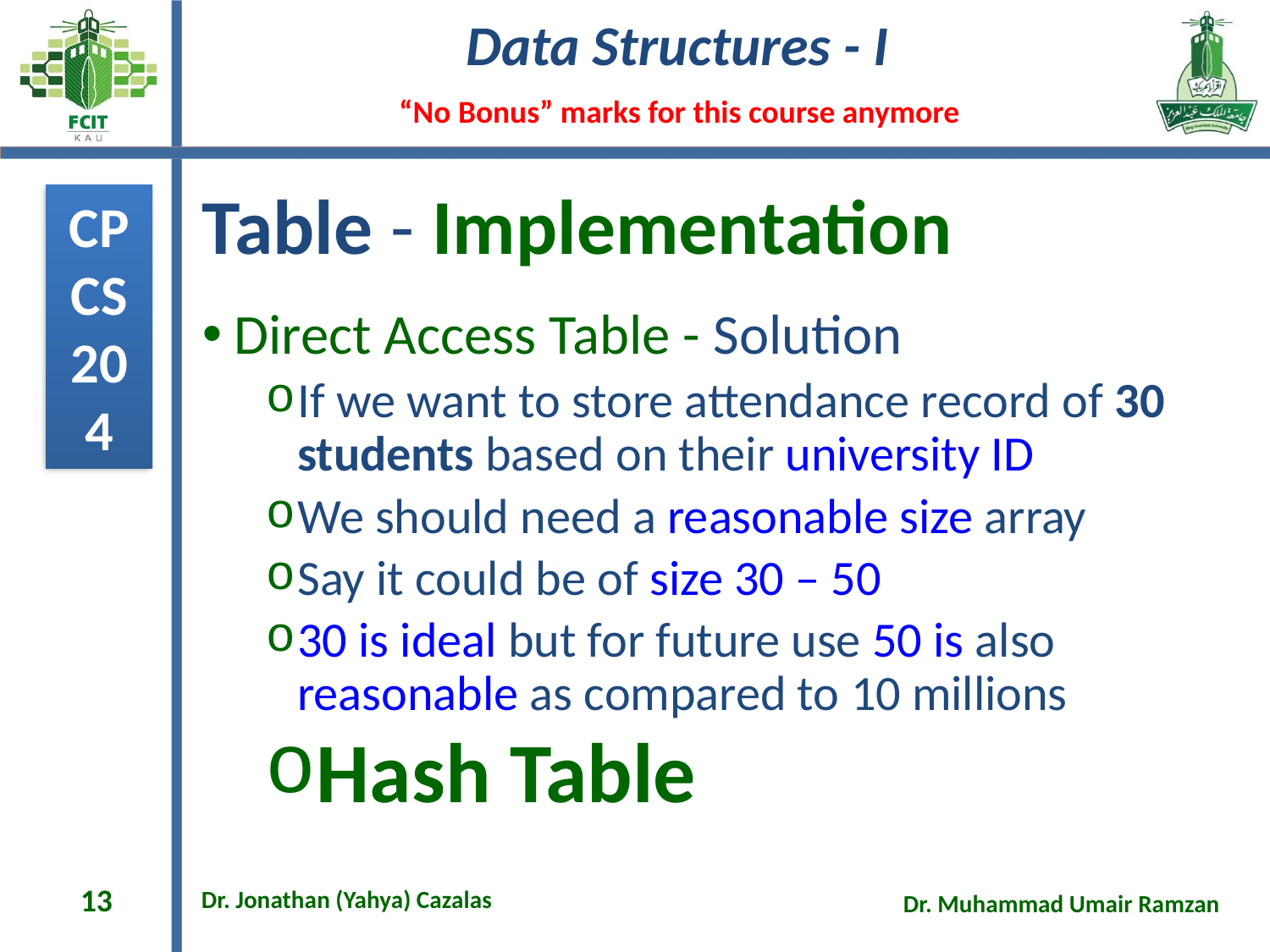

# Table - Implementation
Direct Access Table - Solution
If we want to store attendance record of 30 students based on their university ID
We should need a reasonable size array
Say it could be of size 30 – 50
30 is ideal but for future use 50 is also reasonable as compared to 10 millions
Hash Table
13